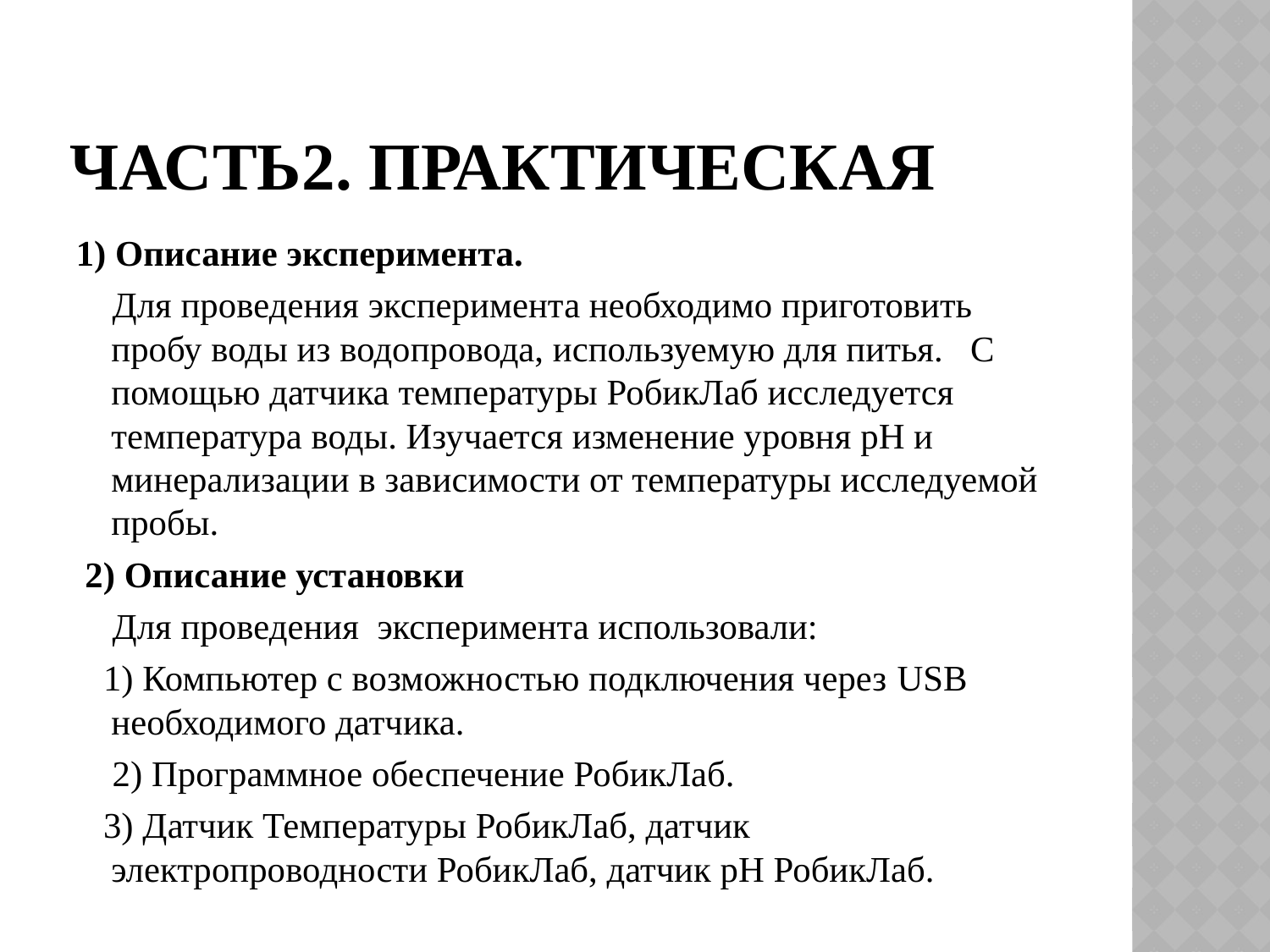

# Часть2. Практическая
1) Описание эксперимента.
    Для проведения эксперимента необходимо приготовить пробу воды из водопровода, используемую для питья.   С помощью датчика температуры РобикЛаб исследуется температура воды. Изучается изменение уровня рН и минерализации в зависимости от температуры исследуемой пробы.
 2) Описание установки
    Для проведения  эксперимента использовали:
   1) Компьютер с возможностью подключения через USB необходимого датчика.
    2) Программное обеспечение РобикЛаб.
   3) Датчик Температуры РобикЛаб, датчик электропроводности РобикЛаб, датчик рН РобикЛаб.